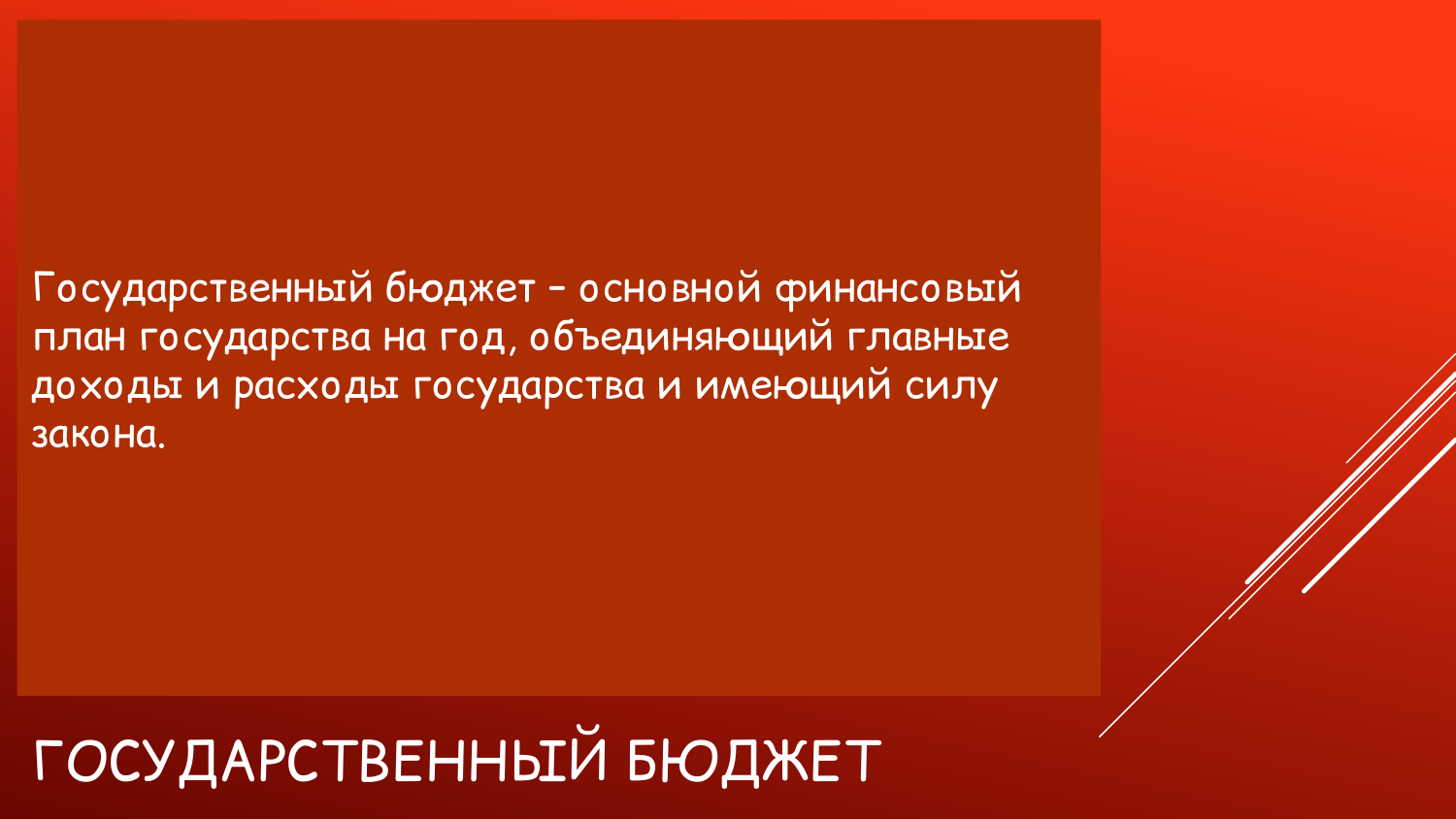

Государственный бюджет – основной финансовый план государства на год, объединяющий главные доходы и расходы государства и имеющий силу закона.
# Государственный бюджет